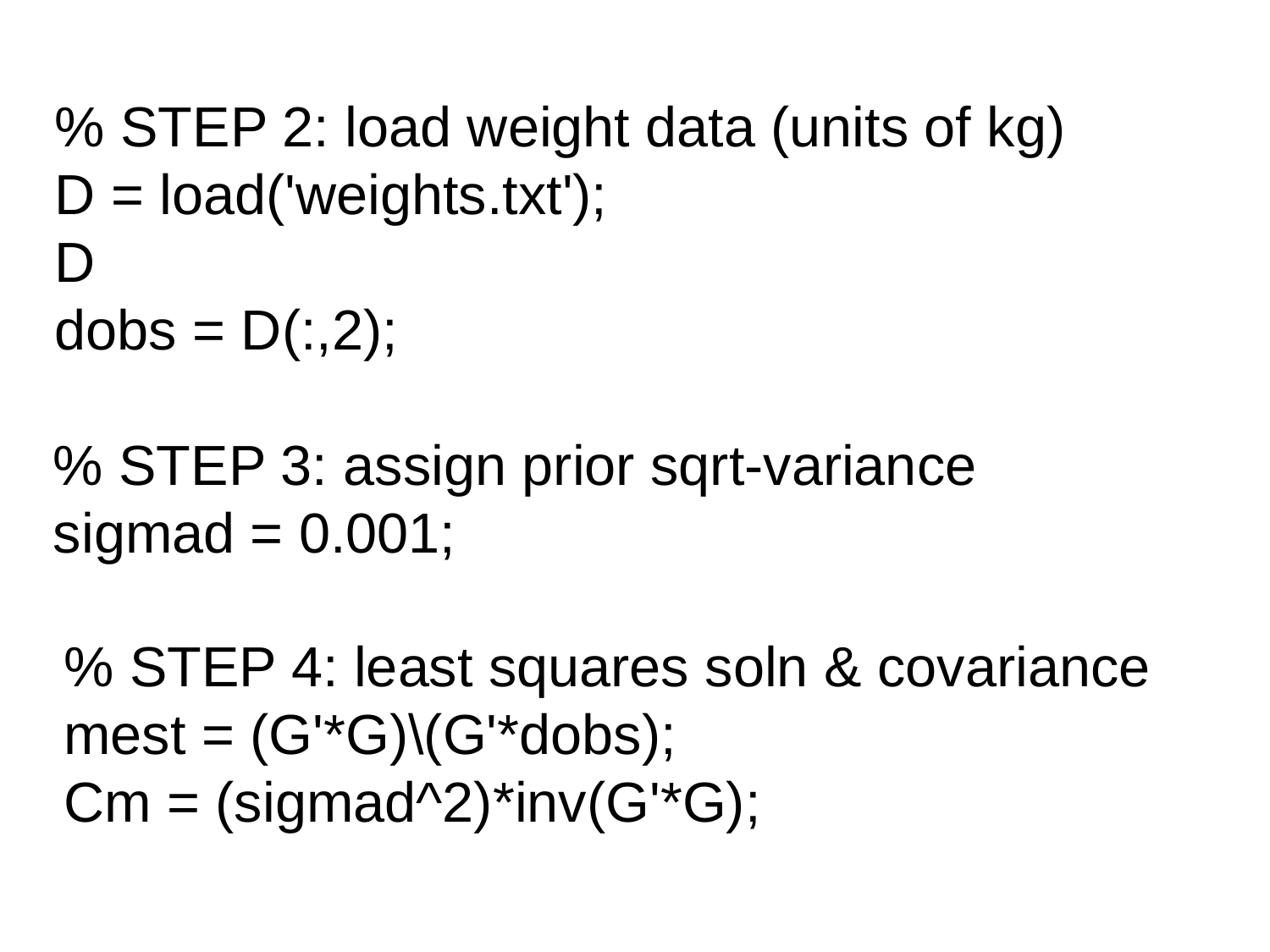

% STEP 2: load weight data (units of kg)
D = load('weights.txt');
D
dobs = D(:,2);

% STEP 3: assign prior sqrt-variance
sigmad = 0.001;
% STEP 4: least squares soln & covariance
mest = (G'*G)\(G'*dobs);
Cm = (sigmad^2)*inv(G'*G);